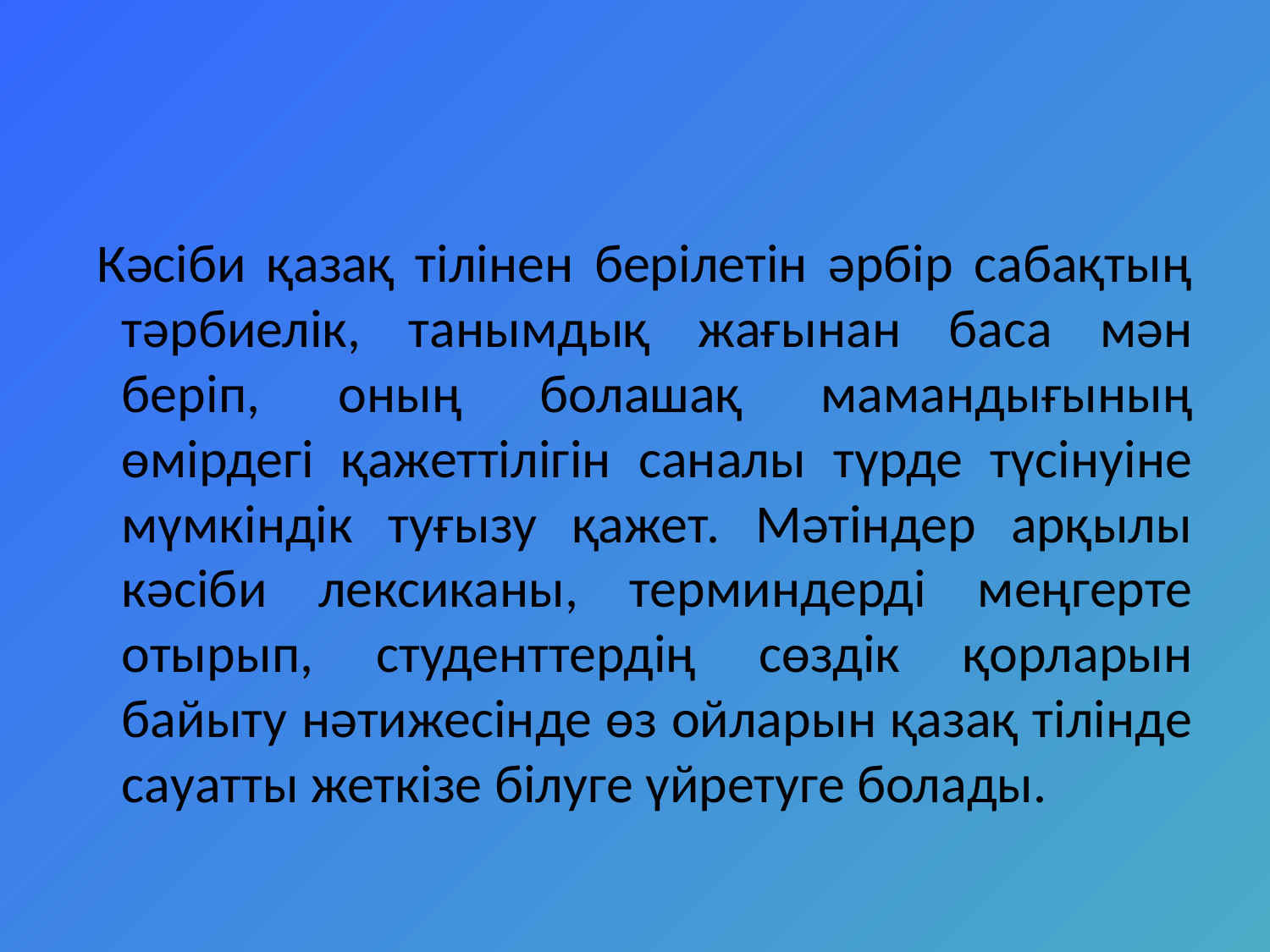

Кәсіби қазақ тілінен берілетін әрбір сабақтың тәрбиелік, танымдық жағынан баса мән беріп, оның болашақ мамандығының өмірдегі қажеттілігін саналы түрде түсінуіне мүмкіндік туғызу қажет. Мәтіндер арқылы кәсіби лексиканы, терминдерді меңгерте отырып, студенттердің сөздік қорларын байыту нәтижесінде өз ойларын қазақ тілінде сауатты жеткізе білуге үйретуге болады.